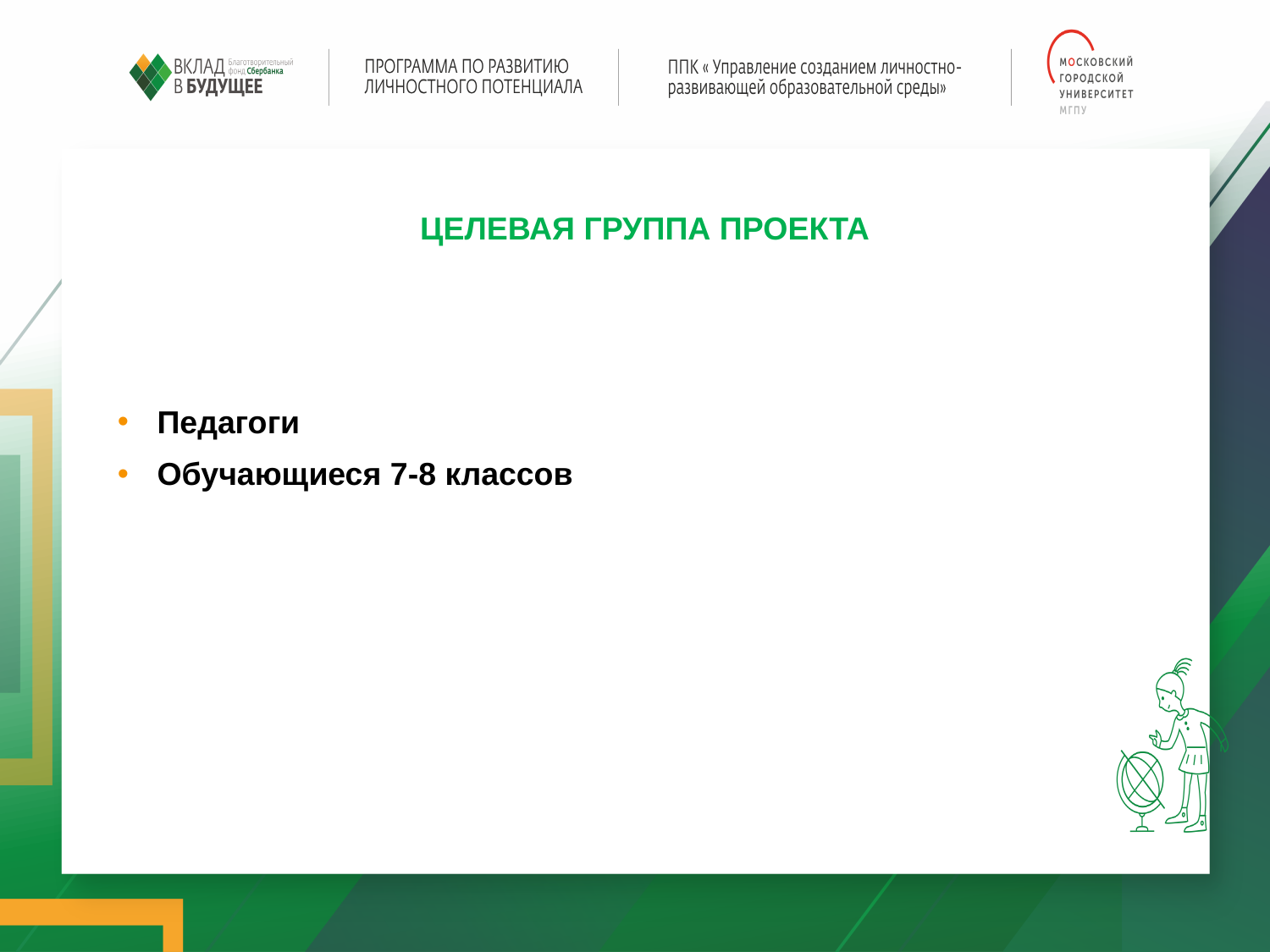

ЦЕЛЕВАЯ ГРУППА ПРОЕКТА

Педагоги
Обучающиеся 7-8 классов